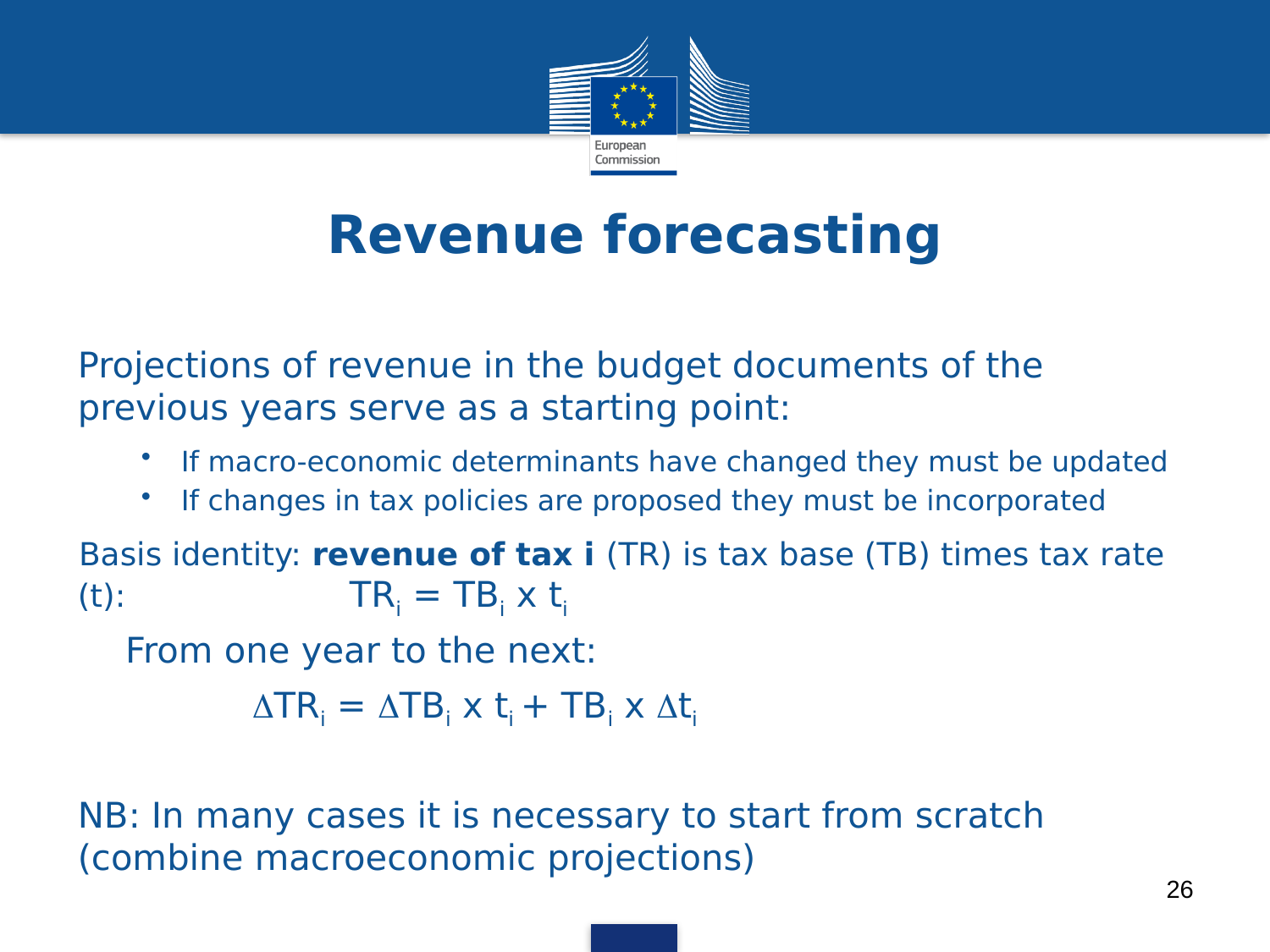

# Revenue forecasting
Projections of revenue in the budget documents of the previous years serve as a starting point:
If macro-economic determinants have changed they must be updated
If changes in tax policies are proposed they must be incorporated
Basis identity: revenue of tax i (TR) is tax base (TB) times tax rate (t):		 TRi = TBi x ti
	From one year to the next:
		ΔTRi = ΔTBi x ti + TBi x Δti

NB: In many cases it is necessary to start from scratch (combine macroeconomic projections)
26